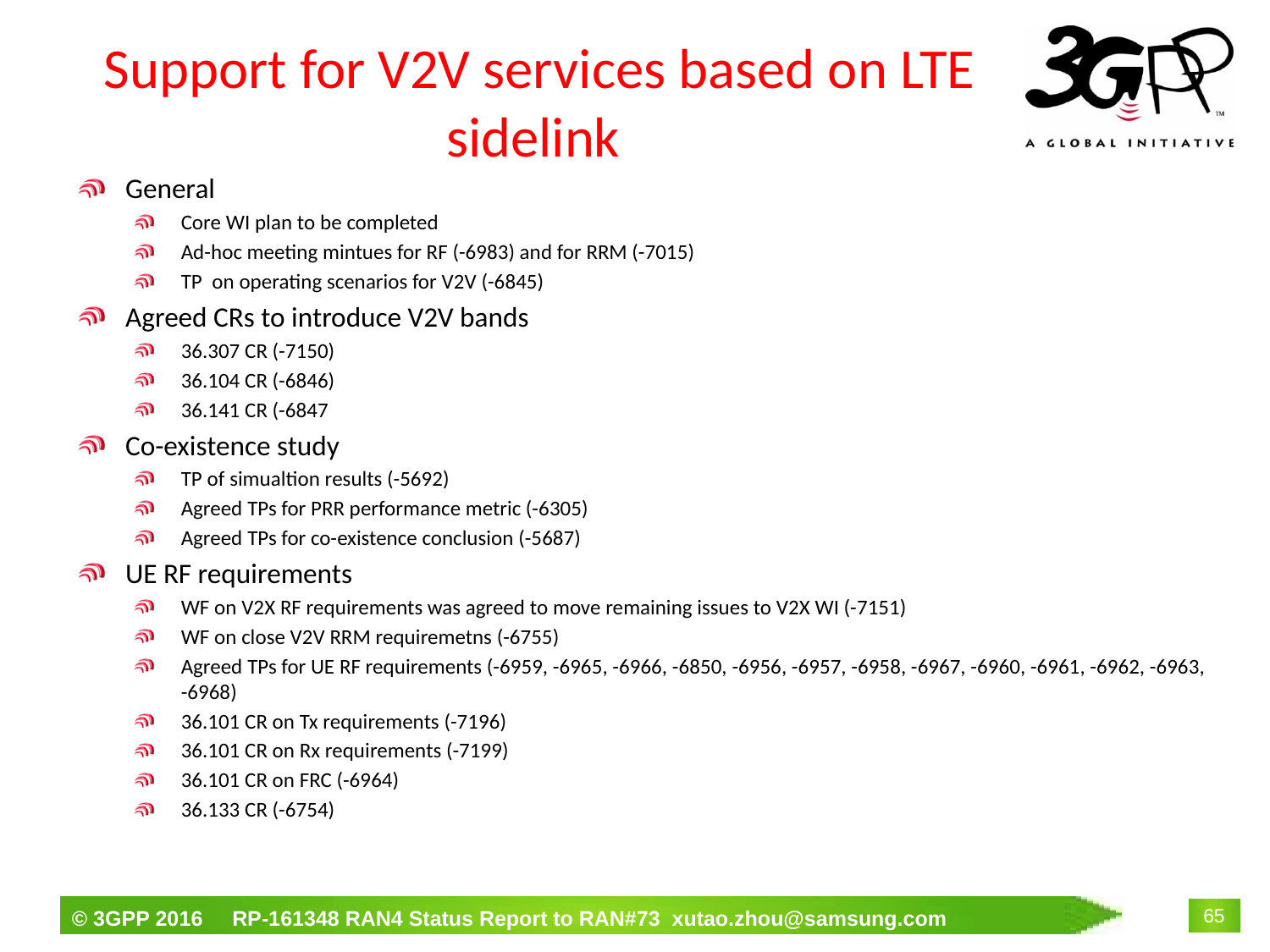

# Support for V2V services based on LTE sidelink
General
Core WI plan to be completed
Ad-hoc meeting mintues for RF (-6983) and for RRM (-7015)
TP  on operating scenarios for V2V (-6845)
Agreed CRs to introduce V2V bands
36.307 CR (-7150)
36.104 CR (-6846)
36.141 CR (-6847
Co-existence study
TP of simualtion results (-5692)
Agreed TPs for PRR performance metric (-6305)
Agreed TPs for co-existence conclusion (-5687)
UE RF requirements
WF on V2X RF requirements was agreed to move remaining issues to V2X WI (-7151)
WF on close V2V RRM requiremetns (-6755)
Agreed TPs for UE RF requirements (-6959, -6965, -6966, -6850, -6956, -6957, -6958, -6967, -6960, -6961, -6962, -6963, -6968)
36.101 CR on Tx requirements (-7196)
36.101 CR on Rx requirements (-7199)
36.101 CR on FRC (-6964)
36.133 CR (-6754)